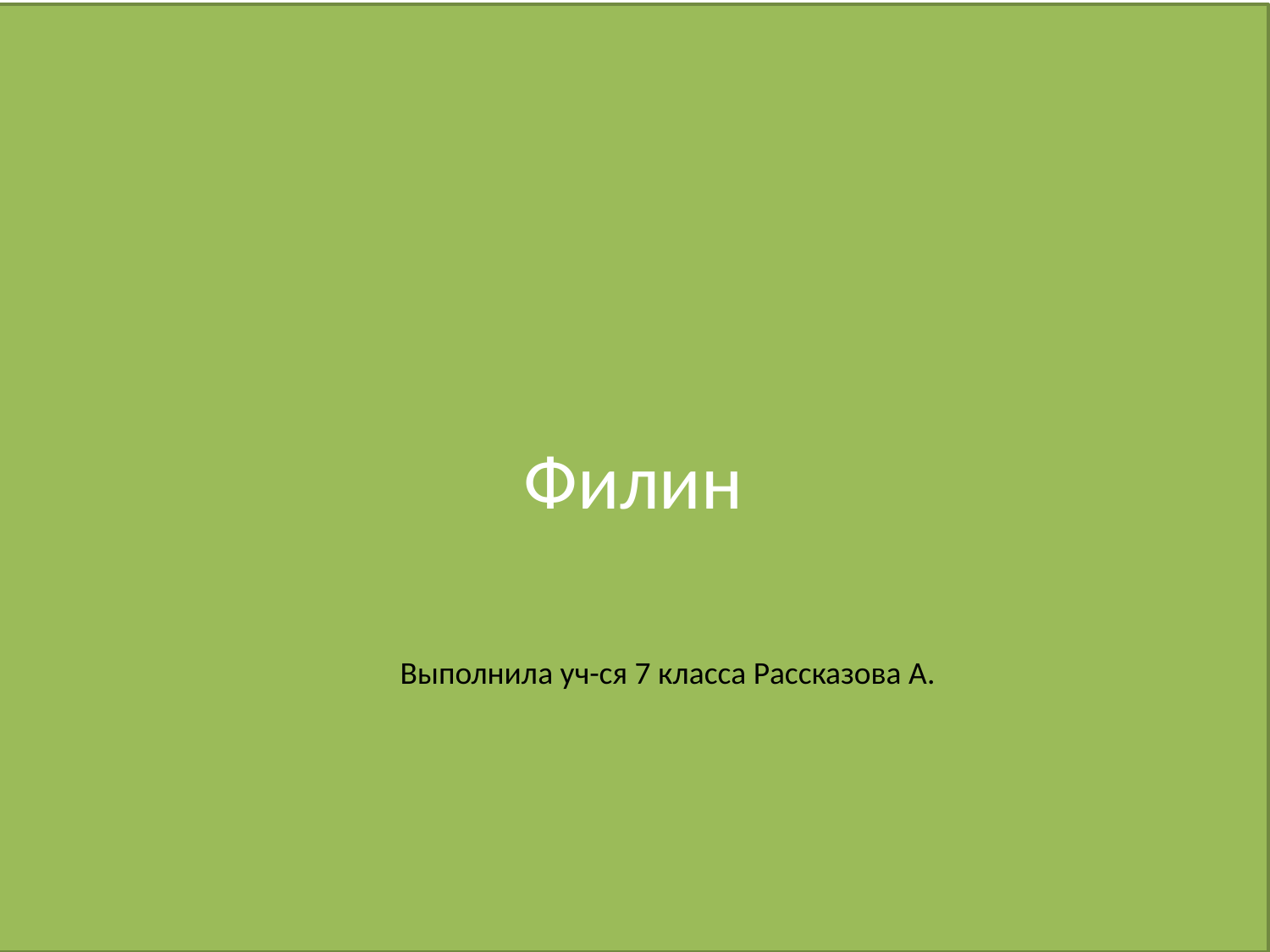

# Филин
Выполнила уч-ся 7 класса Рассказова А.